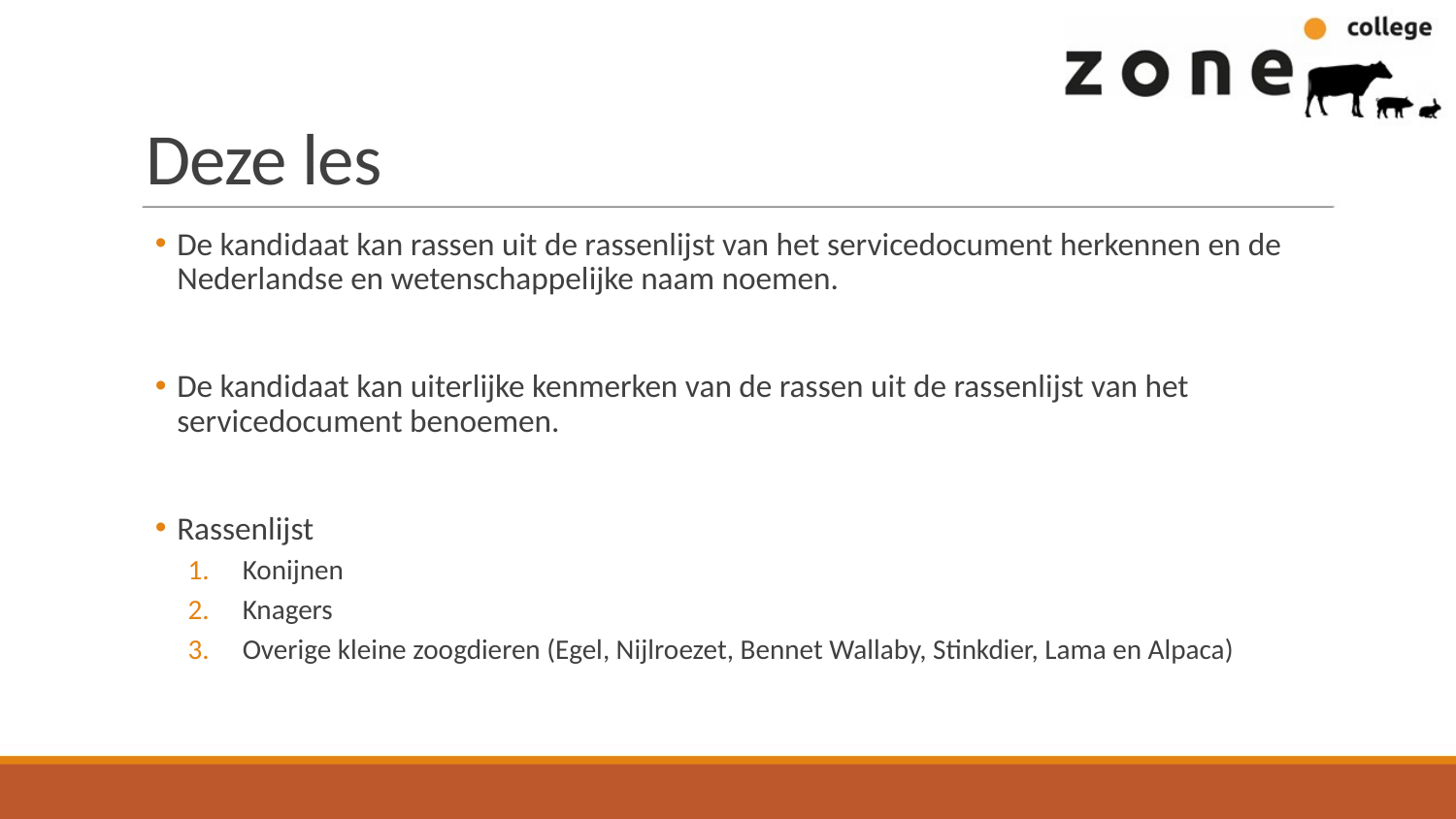

# Deze les
De kandidaat kan rassen uit de rassenlijst van het servicedocument herkennen en de Nederlandse en wetenschappelijke naam noemen.

De kandidaat kan uiterlijke kenmerken van de rassen uit de rassenlijst van het servicedocument benoemen.

Rassenlijst
Konijnen
Knagers
Overige kleine zoogdieren (Egel, Nijlroezet, Bennet Wallaby, Stinkdier, Lama en Alpaca)